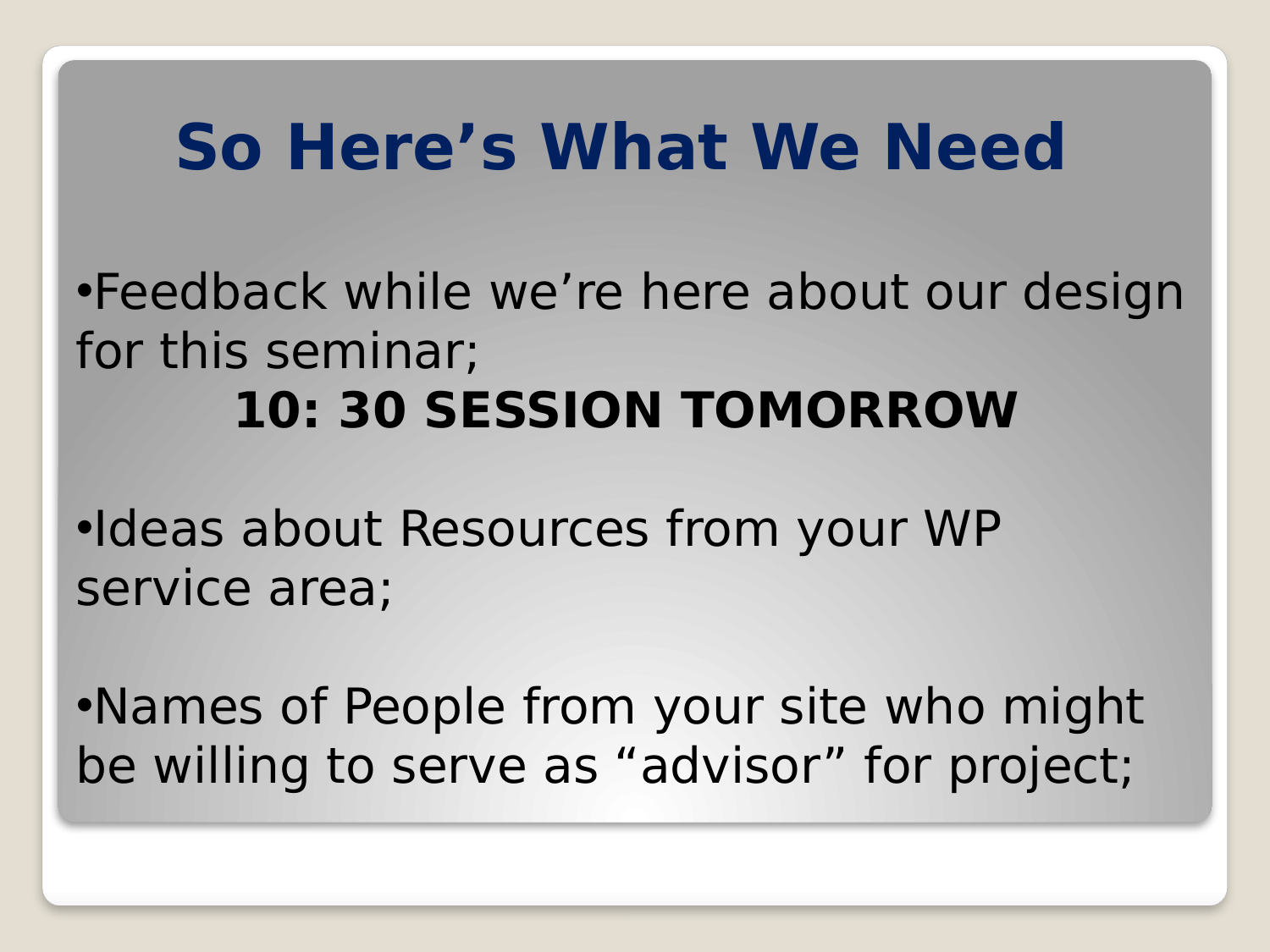

# So Here’s What We Need
Feedback while we’re here about our design for this seminar;
10: 30 SESSION TOMORROW

Ideas about Resources from your WP service area;

Names of People from your site who might be willing to serve as “advisor” for project;